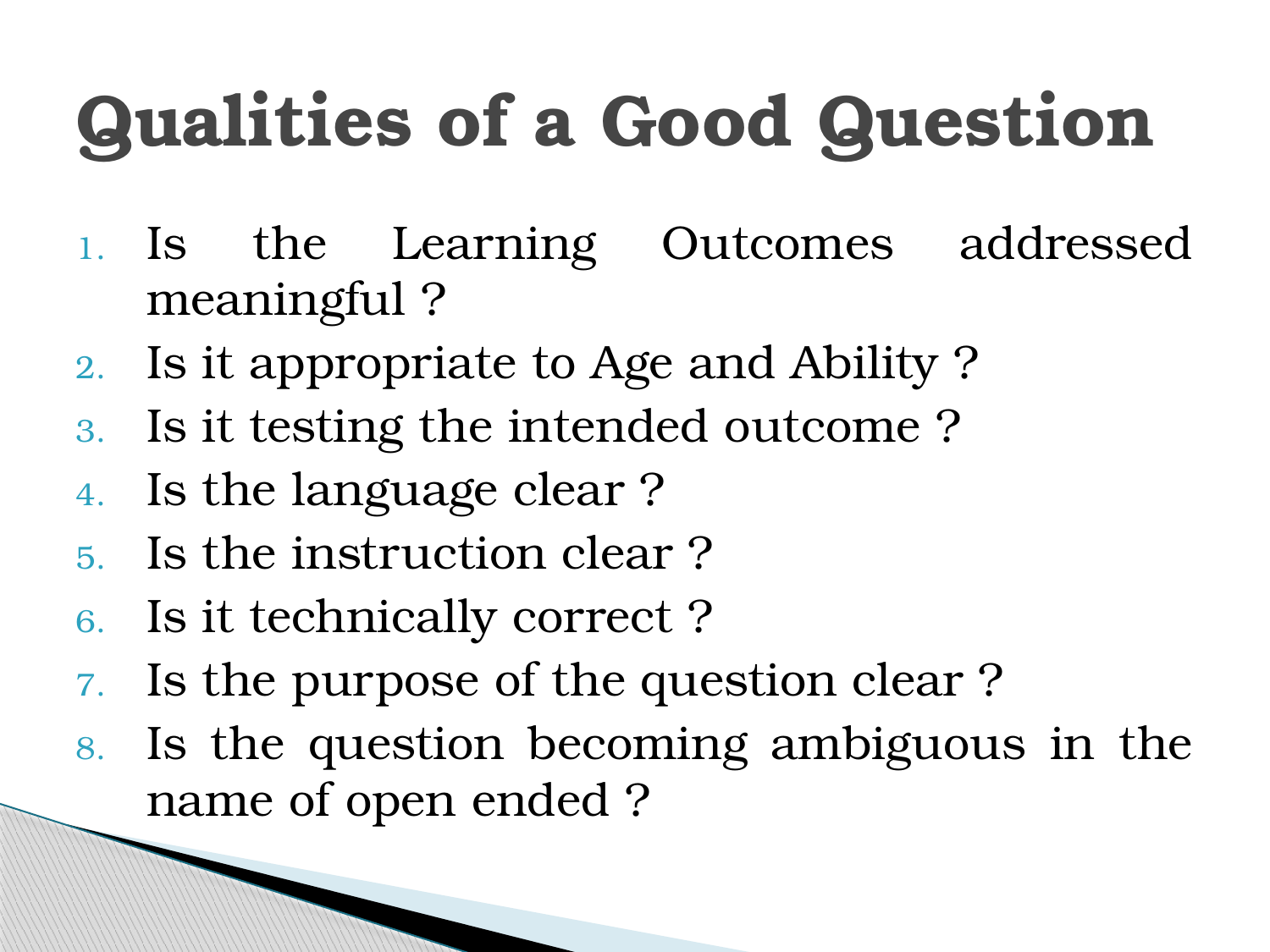

# Qualities of a Good Question
Is the Learning Outcomes addressed meaningful ?
Is it appropriate to Age and Ability ?
Is it testing the intended outcome ?
Is the language clear ?
Is the instruction clear ?
Is it technically correct ?
Is the purpose of the question clear ?
Is the question becoming ambiguous in the name of open ended ?